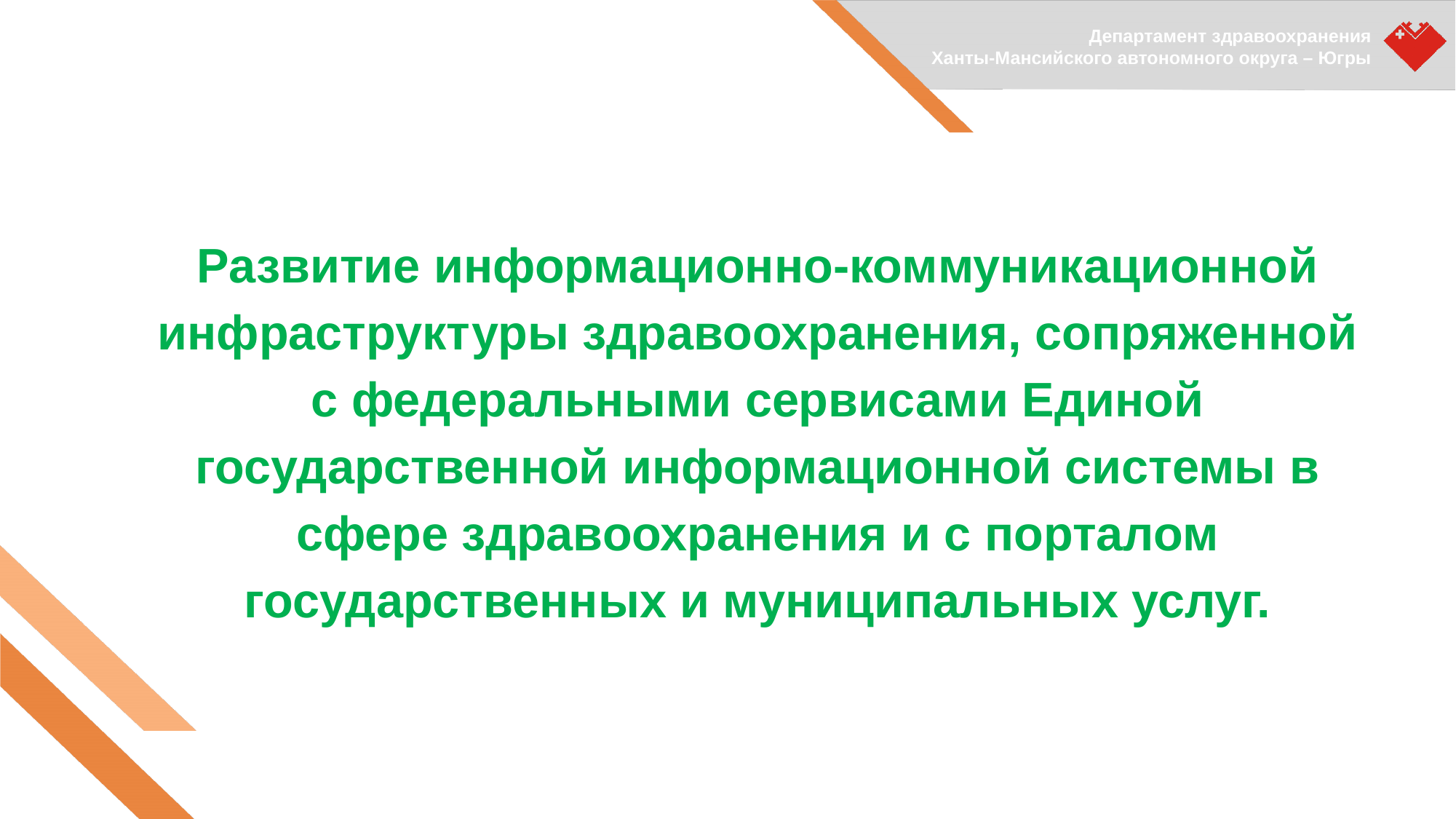

Развитие информационно-коммуникационной инфраструктуры здравоохранения, сопряженной с федеральными сервисами Единой государственной информационной системы в сфере здравоохранения и с порталом государственных и муниципальных услуг.